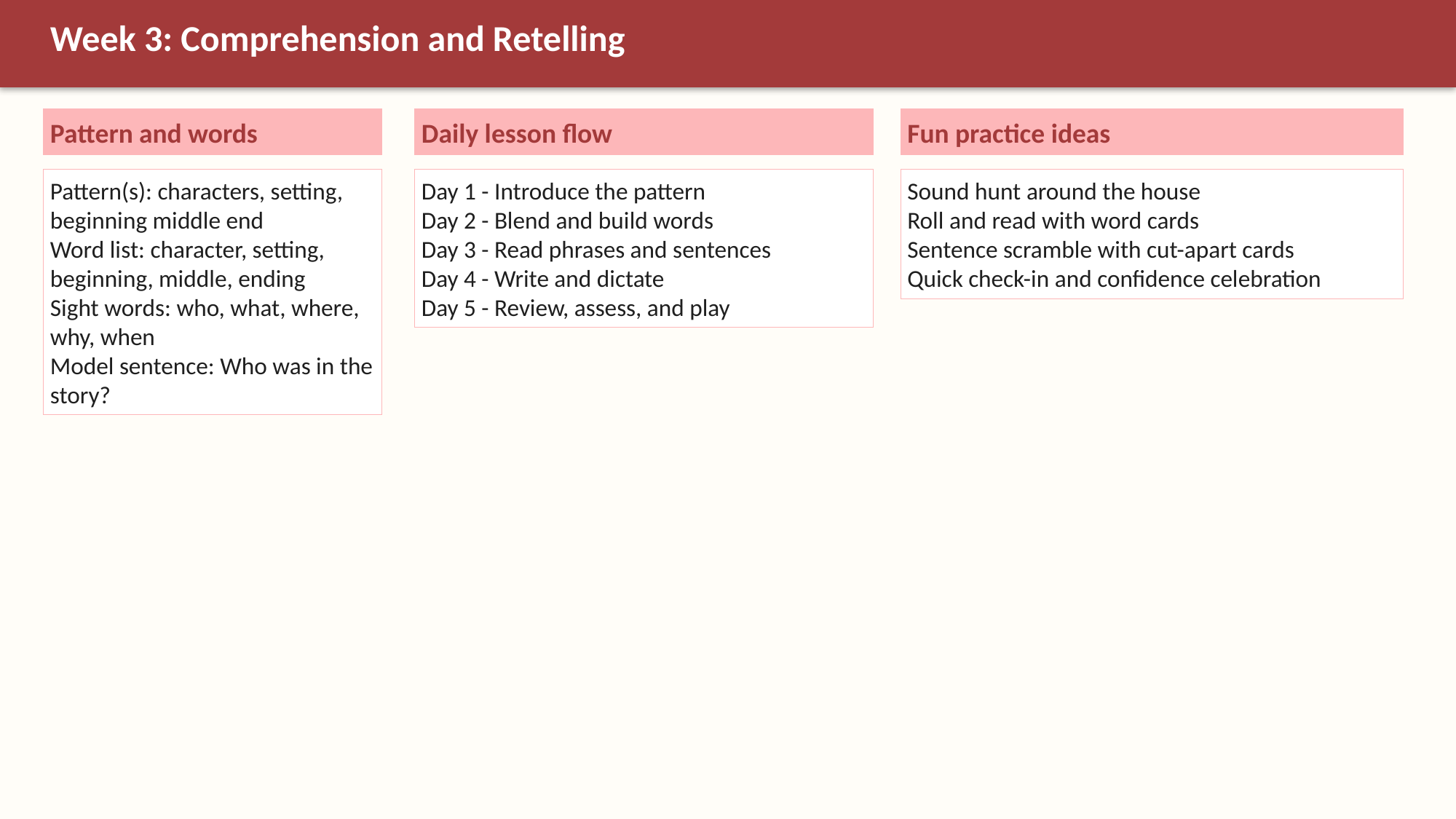

Week 3: Comprehension and Retelling
Pattern and words
Daily lesson flow
Fun practice ideas
Pattern(s): characters, setting, beginning middle end
Word list: character, setting, beginning, middle, ending
Sight words: who, what, where, why, when
Model sentence: Who was in the story?
Day 1 - Introduce the pattern
Day 2 - Blend and build words
Day 3 - Read phrases and sentences
Day 4 - Write and dictate
Day 5 - Review, assess, and play
Sound hunt around the house
Roll and read with word cards
Sentence scramble with cut-apart cards
Quick check-in and confidence celebration